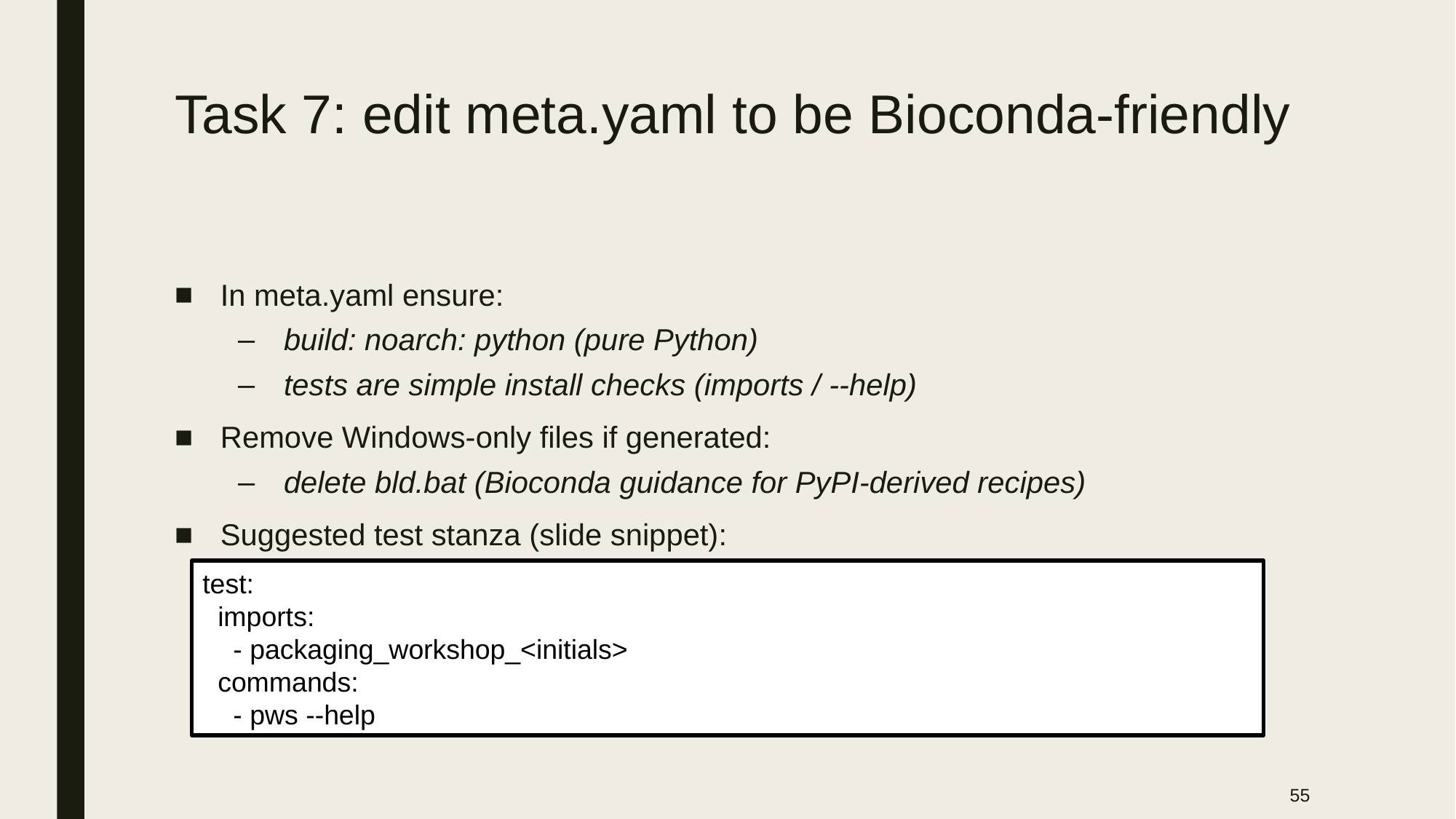

# Task 7: edit meta.yaml to be Bioconda-friendly
In meta.yaml ensure:
build: noarch: python (pure Python)
tests are simple install checks (imports / --help)
Remove Windows-only files if generated:
delete bld.bat (Bioconda guidance for PyPI-derived recipes)
Suggested test stanza (slide snippet):
test:
  imports:
    - packaging_workshop_<initials>
  commands:
    - pws --help
55